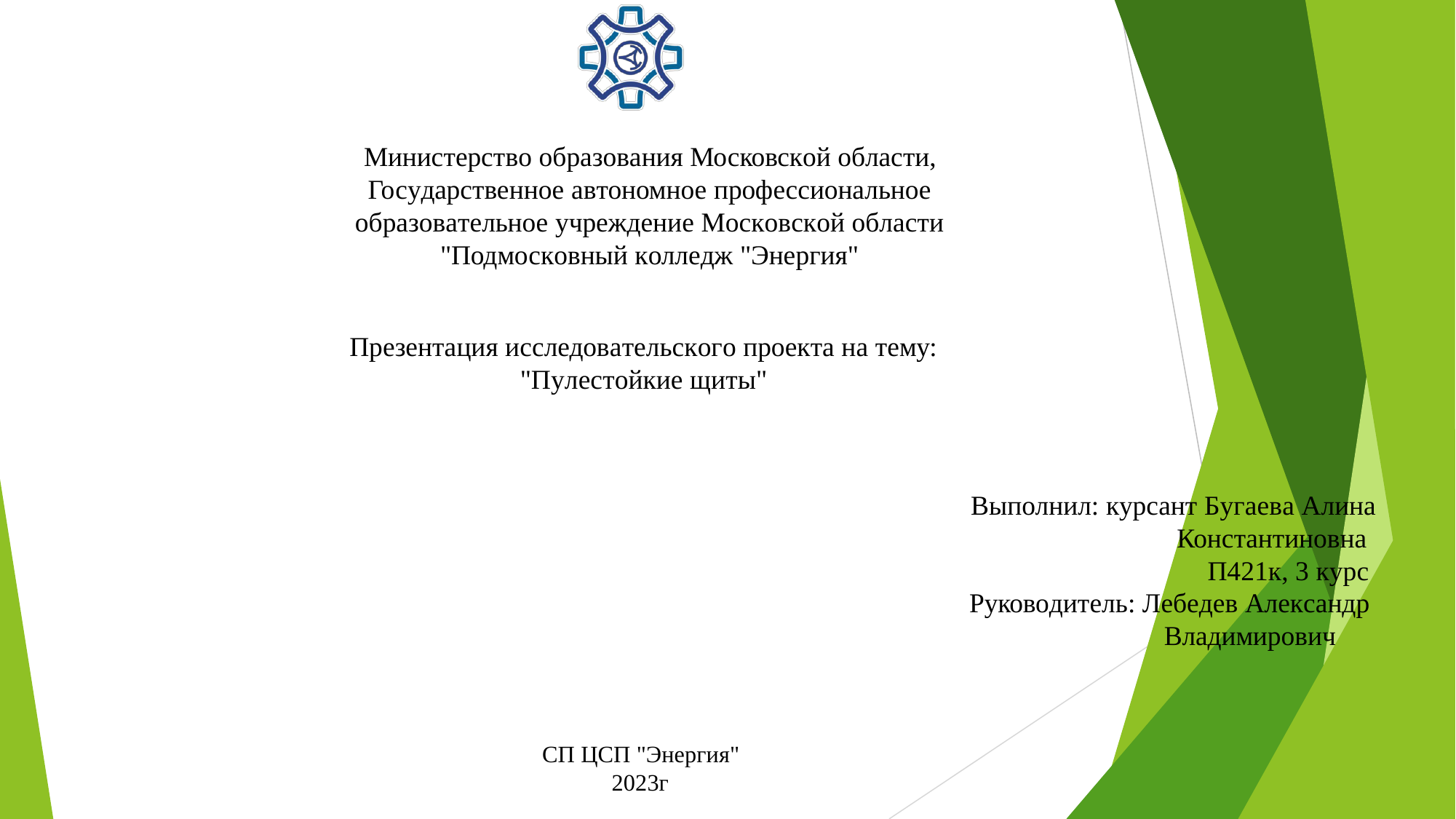

Министерство образования Московской области, Государственное автономное профессиональное образовательное учреждение Московской области "Подмосковный колледж "Энергия"
Презентация исследовательского проекта на тему: "Пулестойкие щиты"
Выполнил: курсант Бугаева Алина
Константиновна П421к, 3 курс
Руководитель: Лебедев Александр
Владимирович
СП ЦСП "Энергия" 2023г